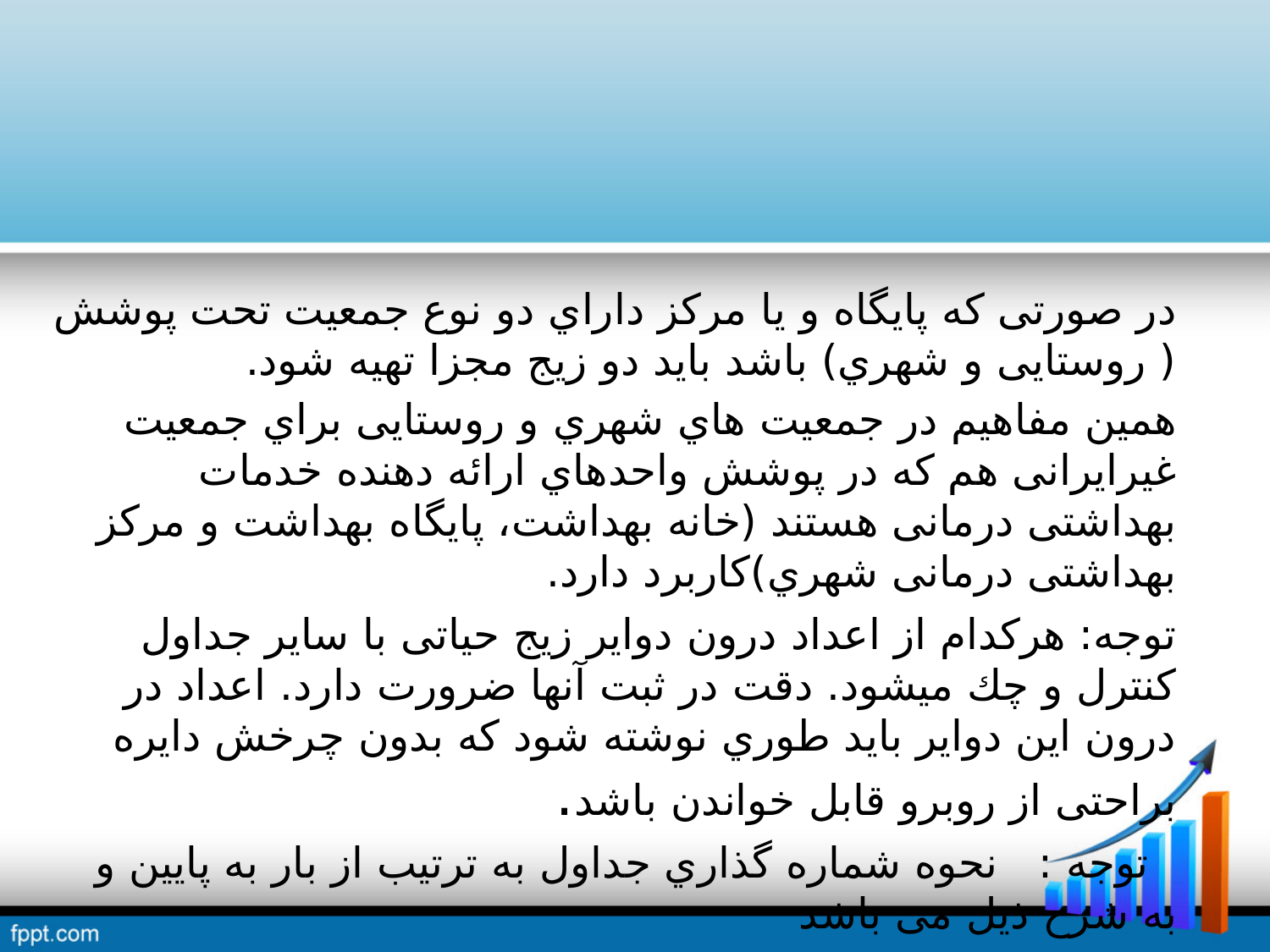

#
در صورتی كه پایگاه و یا مركز داراي دو نوع جمعيت تحت پوشش ( روستایی و شهري) باشد باید دو زیج مجزا تهيه شود.
همين مفاهيم در جمعيت هاي شهري و روستایی براي جمعيت غيرایرانی هم كه در پوشش واحدهاي ارائه دهنده خدمات بهداشتی درمانی هستند (خانه بهداشت، پایگاه بهداشت و مركز بهداشتی درمانی شهري)كاربرد دارد.
توجه: هركدام از اعداد درون دوایر زیج حياتی با سایر جداول كنترل و چك میشود. دقت در ثبت آنها ضرورت دارد. اعداد در درون این دوایر باید طوري نوشته شود كه بدون چرخش دایره براحتی از روبرو قابل خواندن باشد.
  توجه :   نحوه شماره گذاري جداول به ترتيب از بار به پایين و به شرح ذیل می باشد